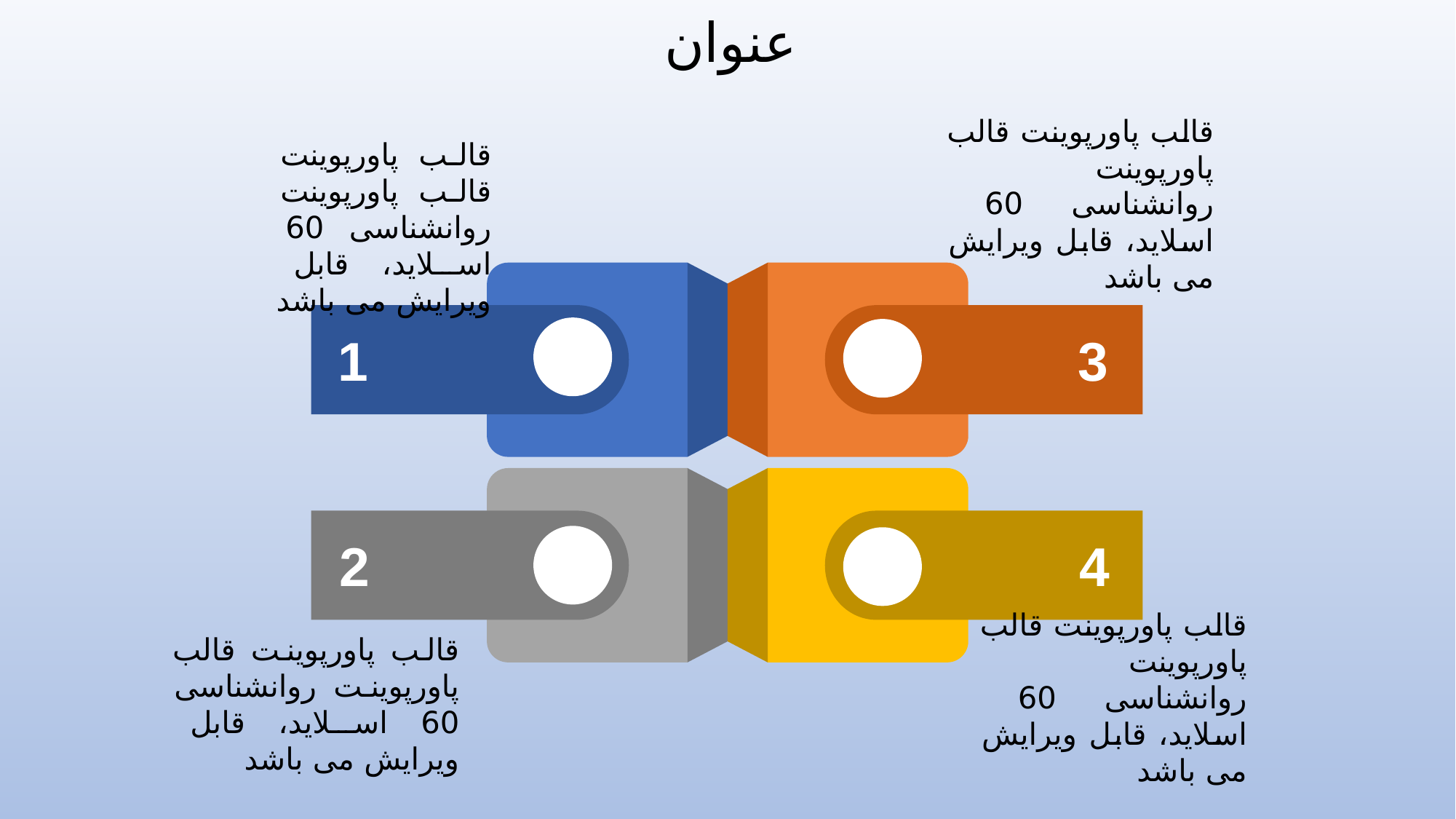

عنوان
قالب پاورپوينت قالب پاورپوینت روانشناسی 60 اسلاید، قابل ویرایش می باشد
قالب پاورپوينت قالب پاورپوینت روانشناسی 60 اسلاید، قابل ویرایش می باشد

1
3

2
4

قالب پاورپوينت قالب پاورپوینت روانشناسی 60 اسلاید، قابل ویرایش می باشد
قالب پاورپوينت قالب پاورپوینت روانشناسی 60 اسلاید، قابل ویرایش می باشد